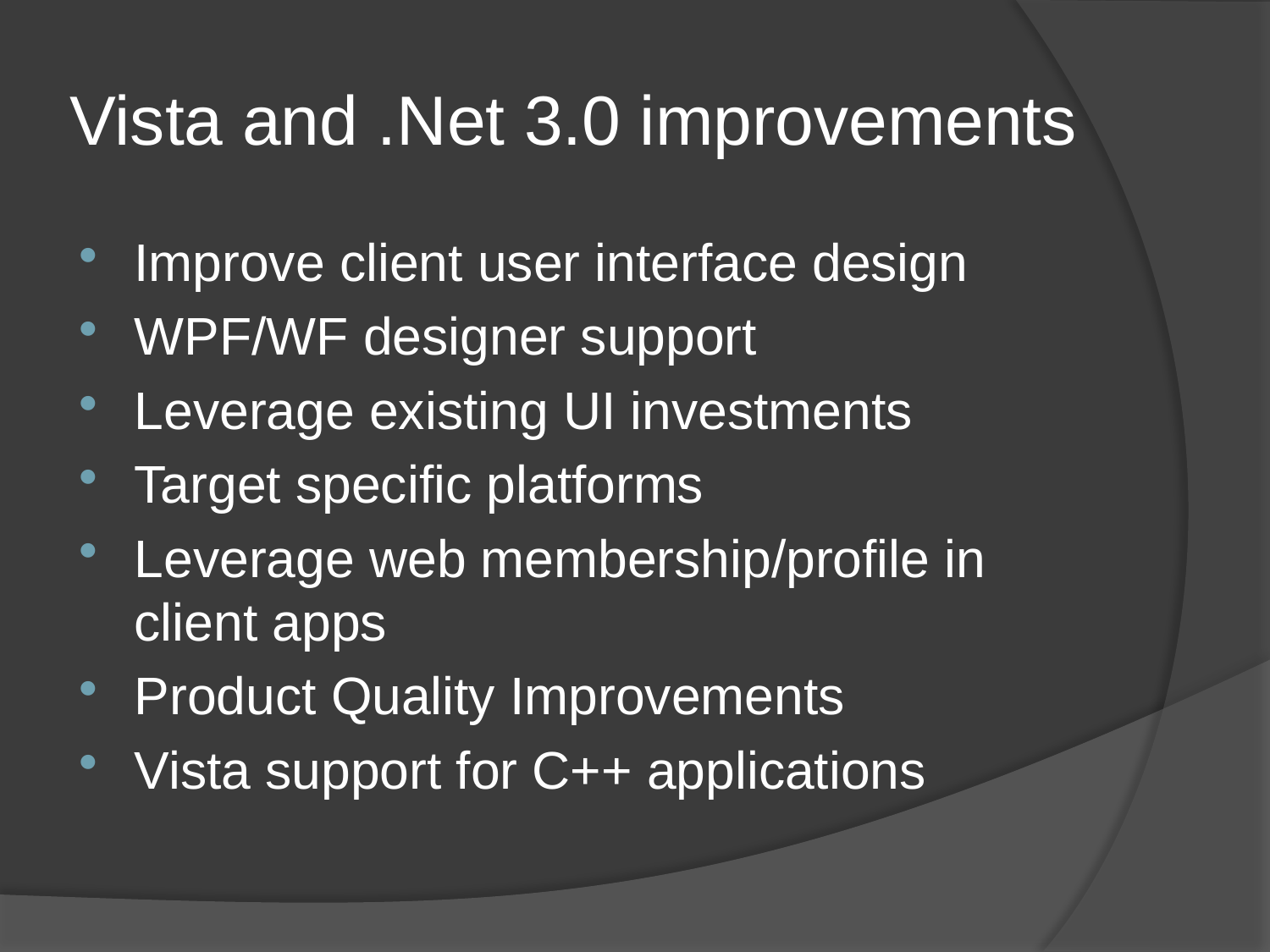

# Vista and .Net 3.0 improvements
Improve client user interface design
WPF/WF designer support
Leverage existing UI investments
Target specific platforms
Leverage web membership/profile in client apps
Product Quality Improvements
Vista support for C++ applications